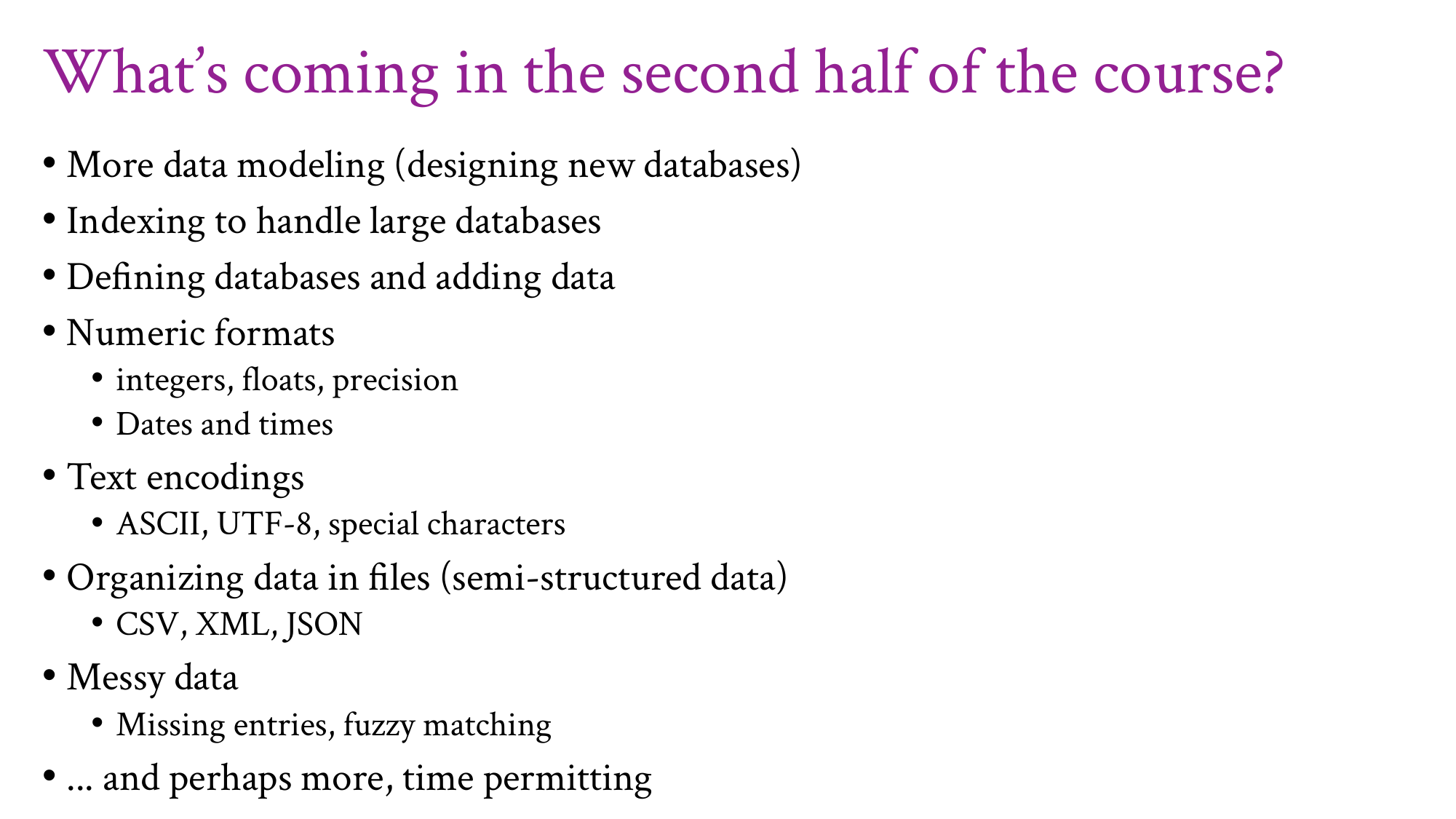

# What’s coming in the second half of the course?
More data modeling (designing new databases)
Indexing to handle large databases
Defining databases and adding data
Numeric formats
integers, floats, precision
Dates and times
Text encodings
ASCII, UTF-8, special characters
Organizing data in files (semi-structured data)
CSV, XML, JSON
Messy data
Missing entries, fuzzy matching
... and perhaps more, time permitting